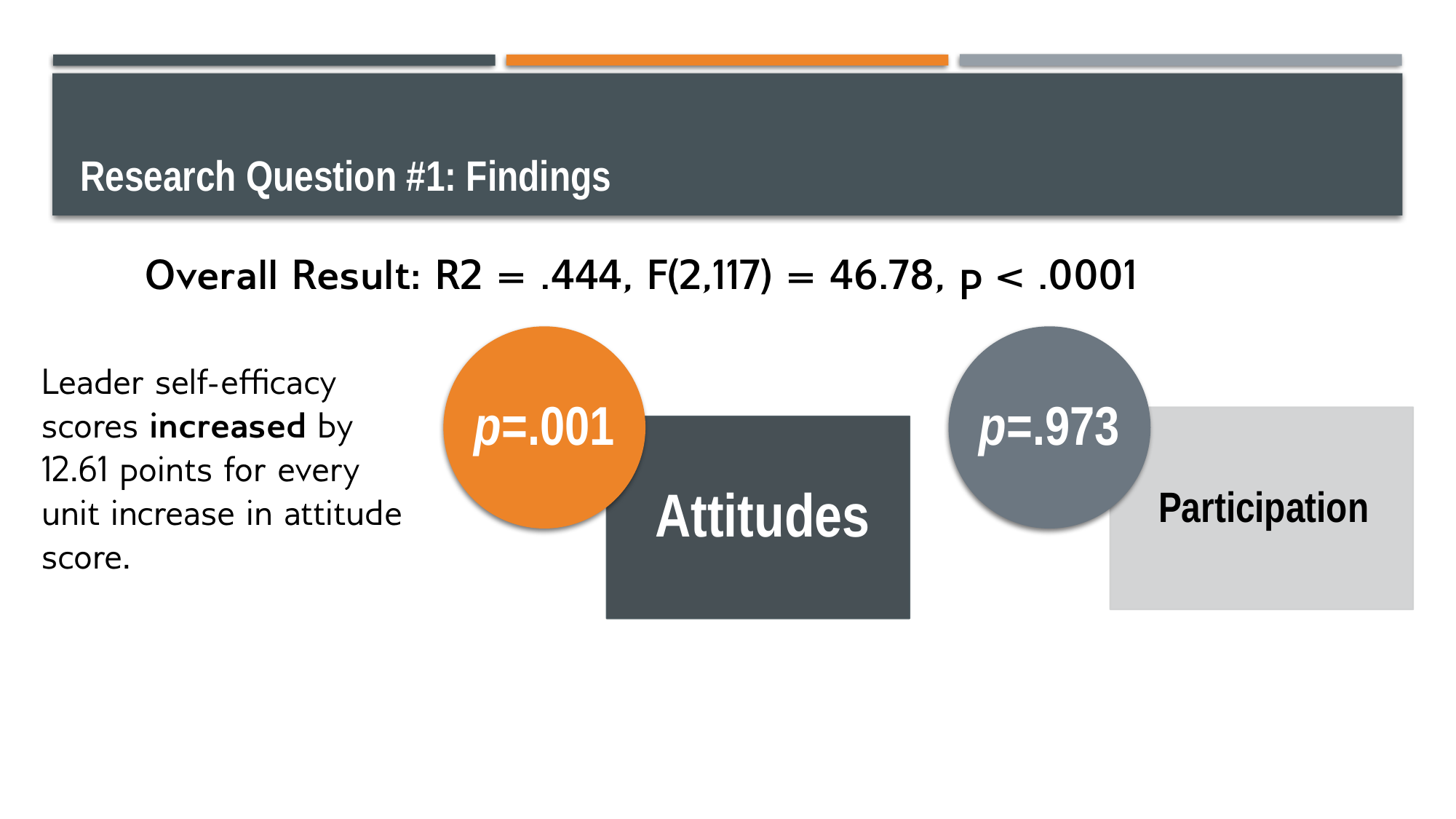

# Research Question #1: Findings
Attitudes
p=.001
Participation
p=.973
Overall Result: R2 = .444, F(2,117) = 46.78, p < .0001
Leader self-efficacy scores increased by 12.61 points for every unit increase in attitude score.